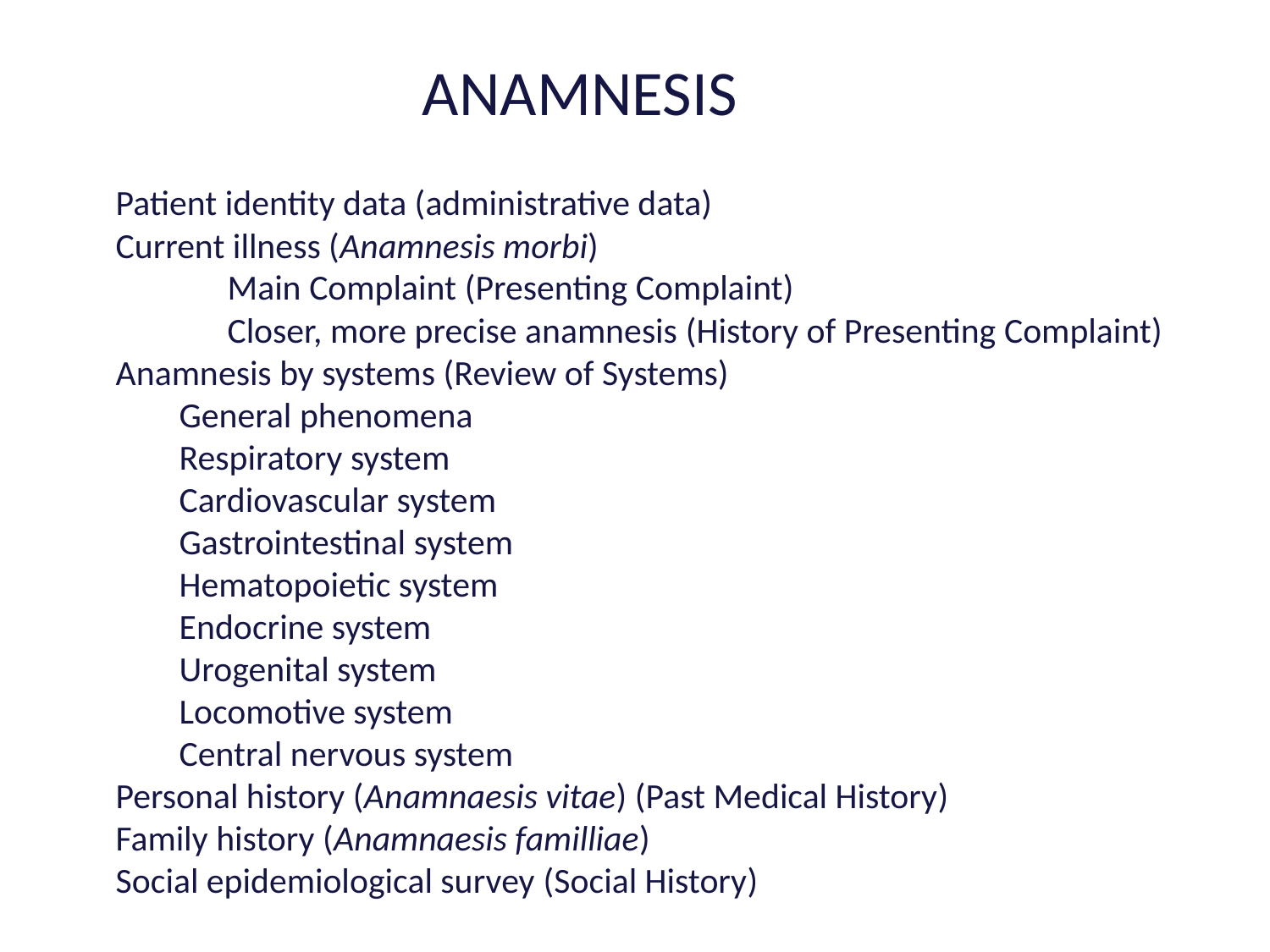

Patient identity data (administrative data)
Current illness (Anamnesis morbi)
      Main Complaint (Presenting Complaint)
      Closer, more precise anamnesis (History of Presenting Complaint)
Anamnesis by systems (Review of Systems)
General phenomena
Respiratory system
Cardiovascular system
Gastrointestinal system
Hematopoietic system
Endocrine system
Urogenital system
Locomotive system
Central nervous system
Personal history (Anamnaesis vitae) (Past Medical History)
Family history (Anamnaesis familliae)
Social epidemiological survey (Social History)

ANAMNESIS